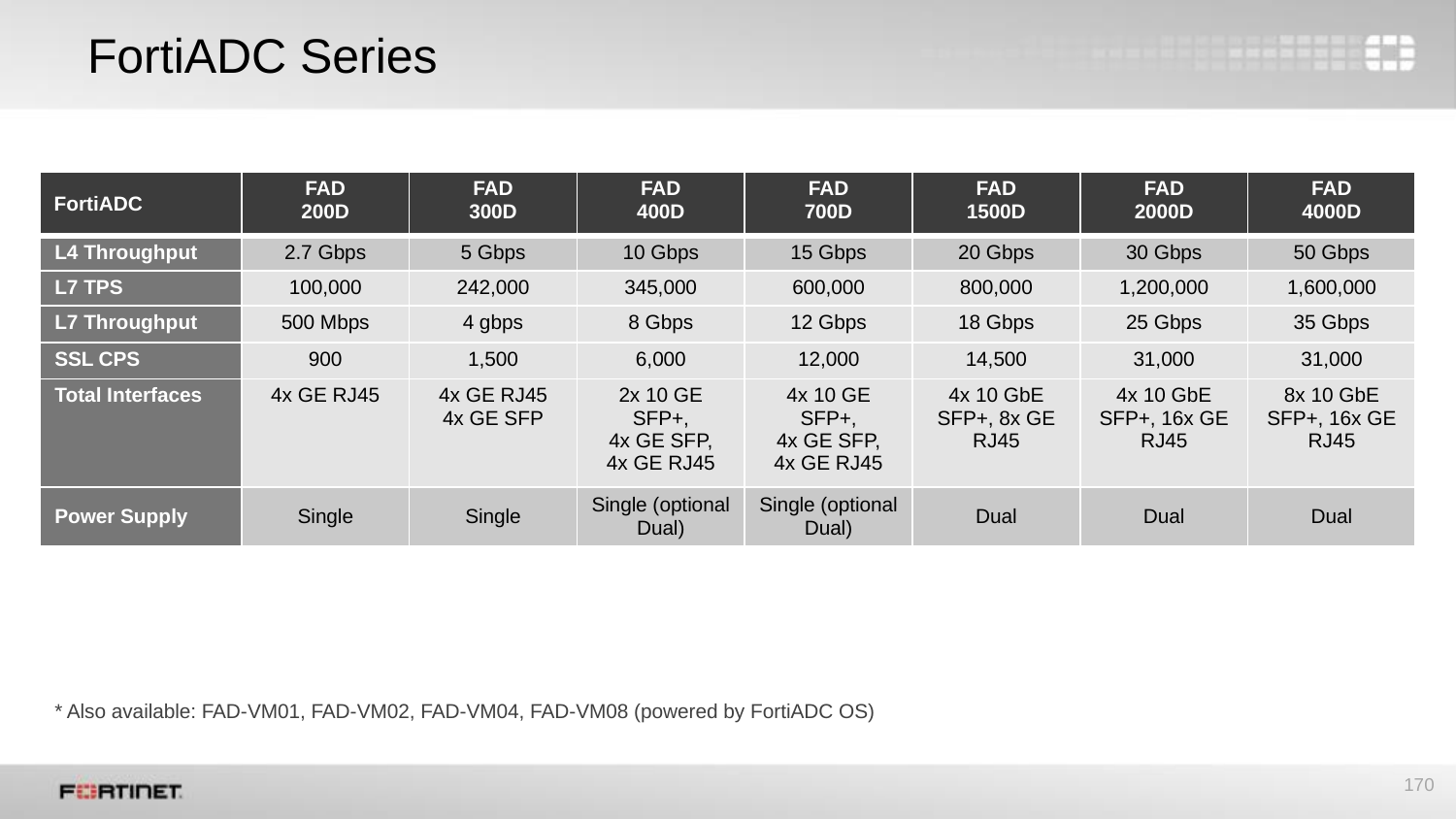

# FortiADC Series
| FortiADC | FAD 200D | FAD 300D | FAD 400D | FAD 700D | FAD 1500D | FAD 2000D | FAD 4000D |
| --- | --- | --- | --- | --- | --- | --- | --- |
| L4 Throughput | 2.7 Gbps | 5 Gbps | 10 Gbps | 15 Gbps | 20 Gbps | 30 Gbps | 50 Gbps |
| L7 TPS | 100,000 | 242,000 | 345,000 | 600,000 | 800,000 | 1,200,000 | 1,600,000 |
| L7 Throughput | 500 Mbps | 4 gbps | 8 Gbps | 12 Gbps | 18 Gbps | 25 Gbps | 35 Gbps |
| SSL CPS | 900 | 1,500 | 6,000 | 12,000 | 14,500 | 31,000 | 31,000 |
| Total Interfaces | 4x GE RJ45 | 4x GE RJ45 4x GE SFP | 2x 10 GE SFP+, 4x GE SFP, 4x GE RJ45 | 4x 10 GE SFP+, 4x GE SFP, 4x GE RJ45 | 4x 10 GbE SFP+, 8x GE RJ45 | 4x 10 GbE SFP+, 16x GE RJ45 | 8x 10 GbE SFP+, 16x GE RJ45 |
| Power Supply | Single | Single | Single (optional Dual) | Single (optional Dual) | Dual | Dual | Dual |
* Also available: FAD-VM01, FAD-VM02, FAD-VM04, FAD-VM08 (powered by FortiADC OS)